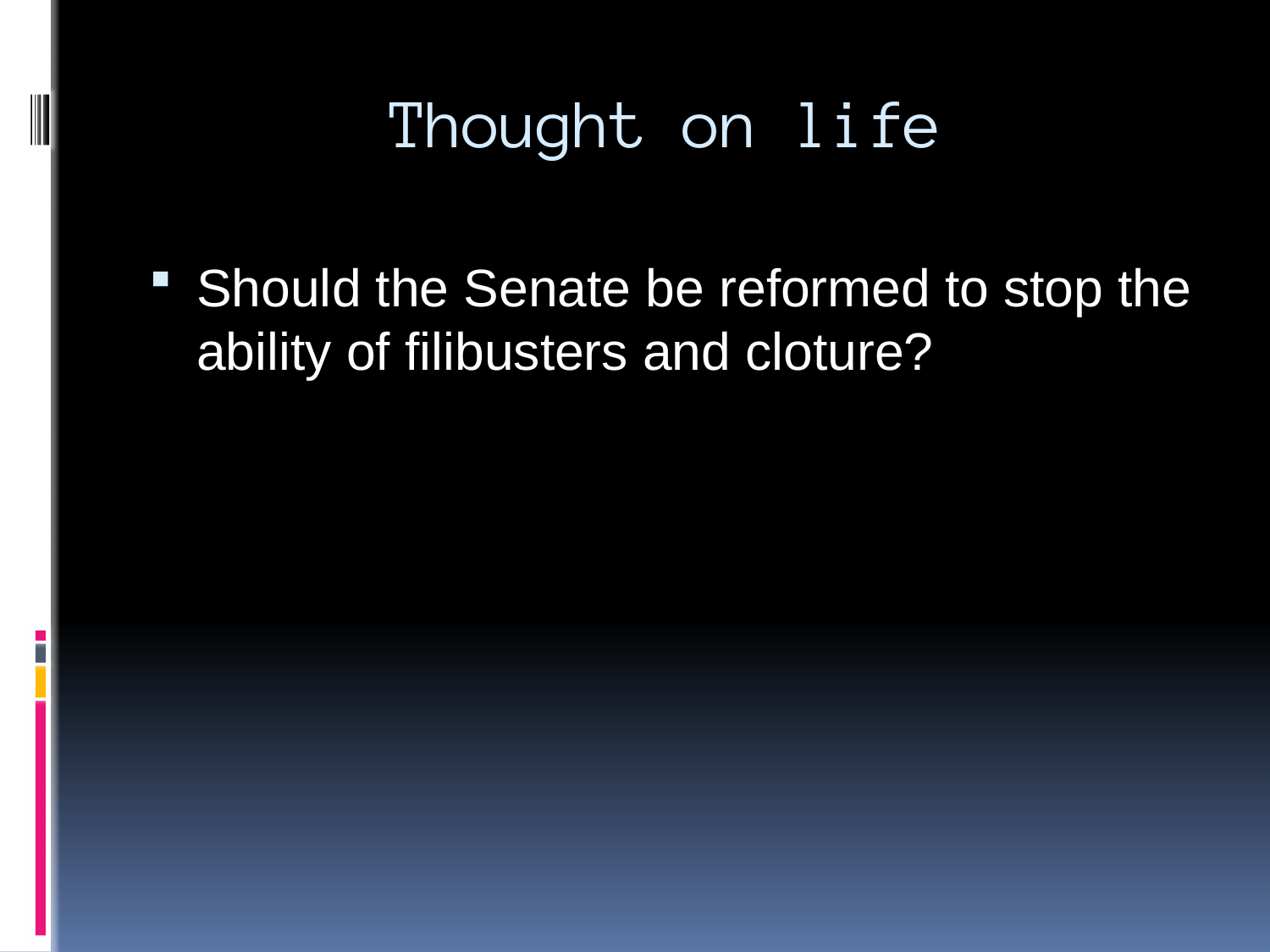

# Thought on life
Should the Senate be reformed to stop the ability of filibusters and cloture?